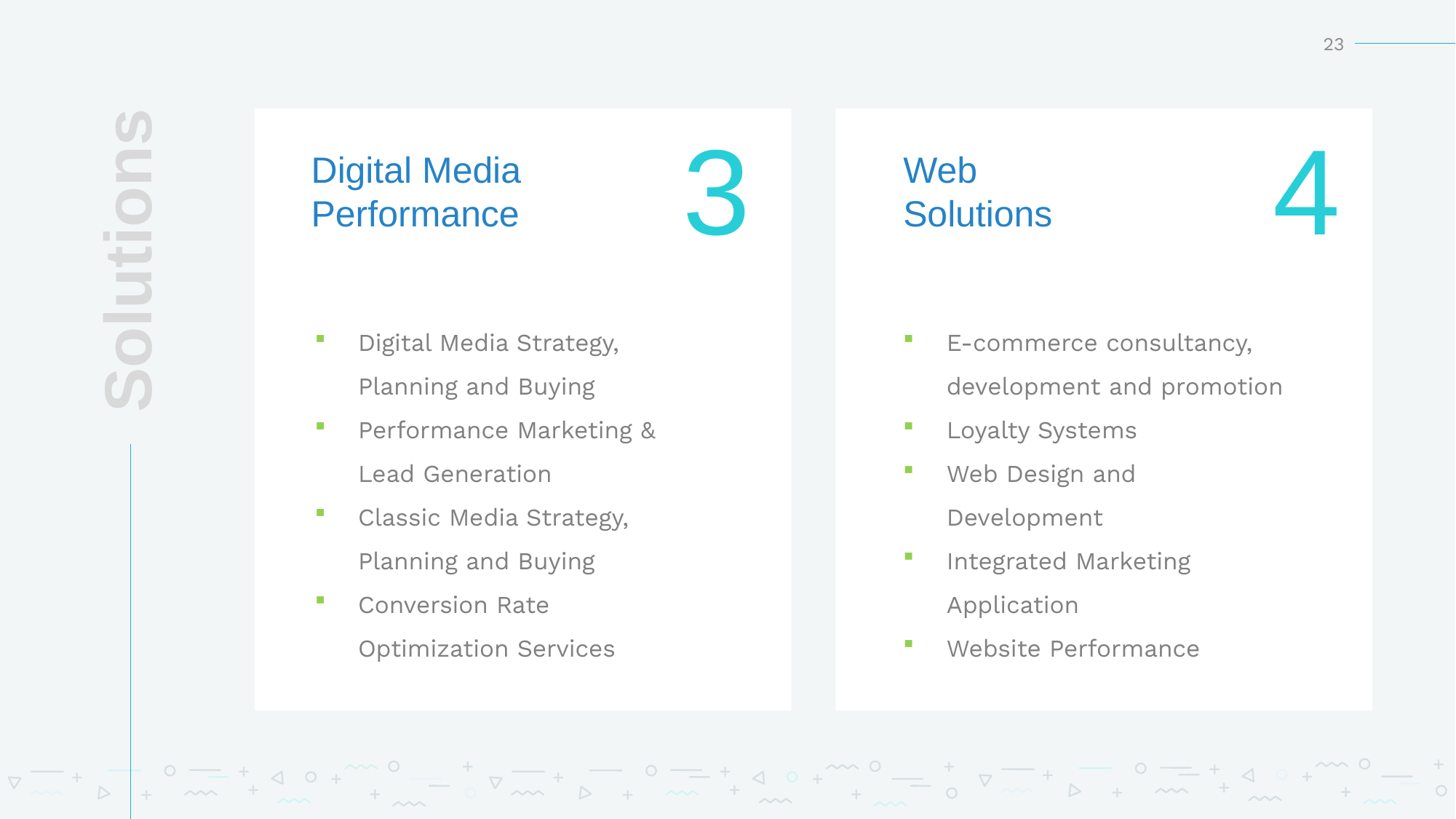

23

3
4
Digital Media
Performance
Web Solutions
Solutions
Digital Media Strategy, Planning and Buying
Performance Marketing & Lead Generation
Classic Media Strategy, Planning and Buying
Conversion Rate Optimization Services
E-commerce consultancy, development and promotion
Loyalty Systems
Web Design and Development
Integrated Marketing Application
Website Performance